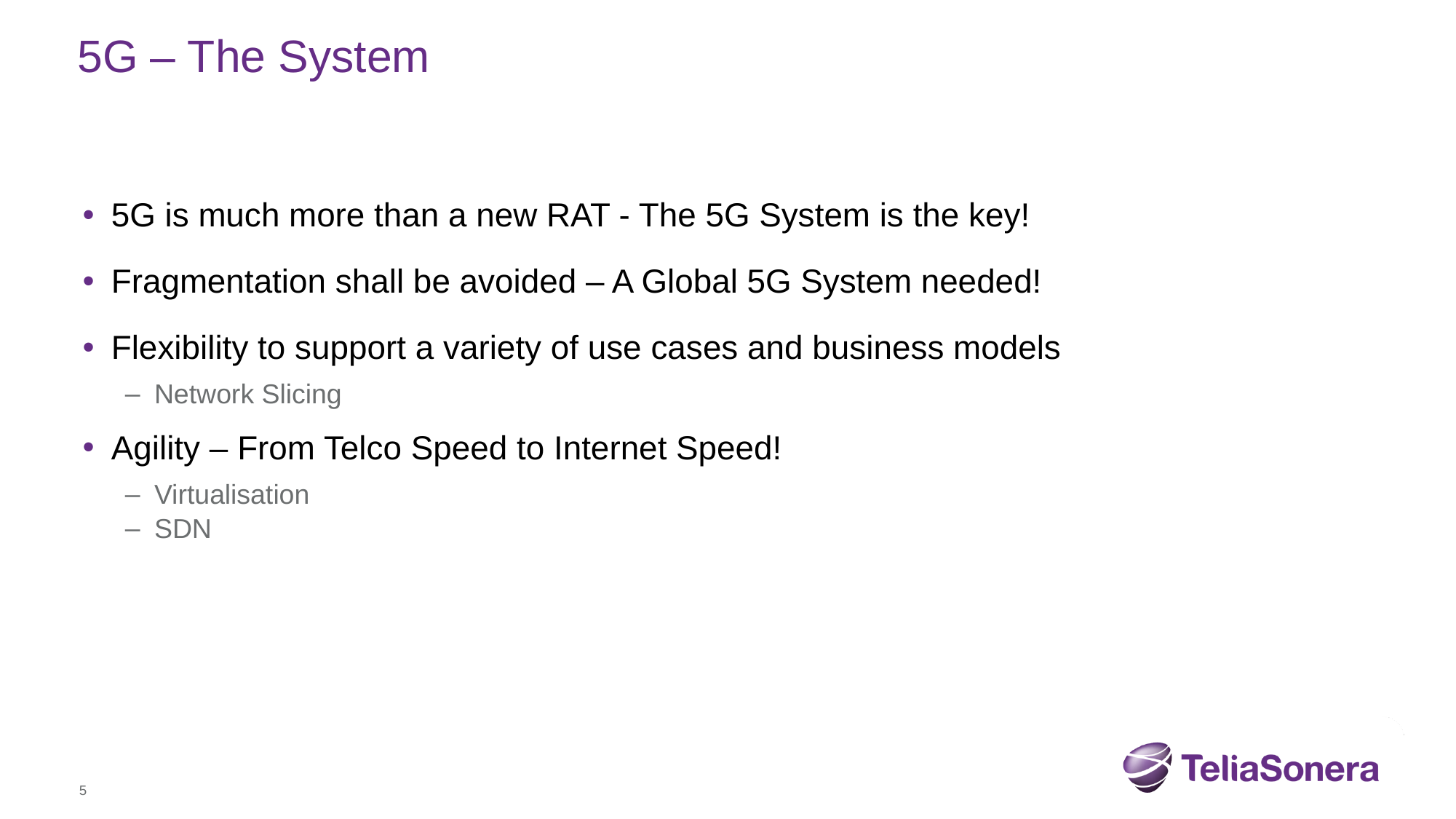

# 5G – The System
5G is much more than a new RAT - The 5G System is the key!
Fragmentation shall be avoided – A Global 5G System needed!
Flexibility to support a variety of use cases and business models
Network Slicing
Agility – From Telco Speed to Internet Speed!
Virtualisation
SDN

5